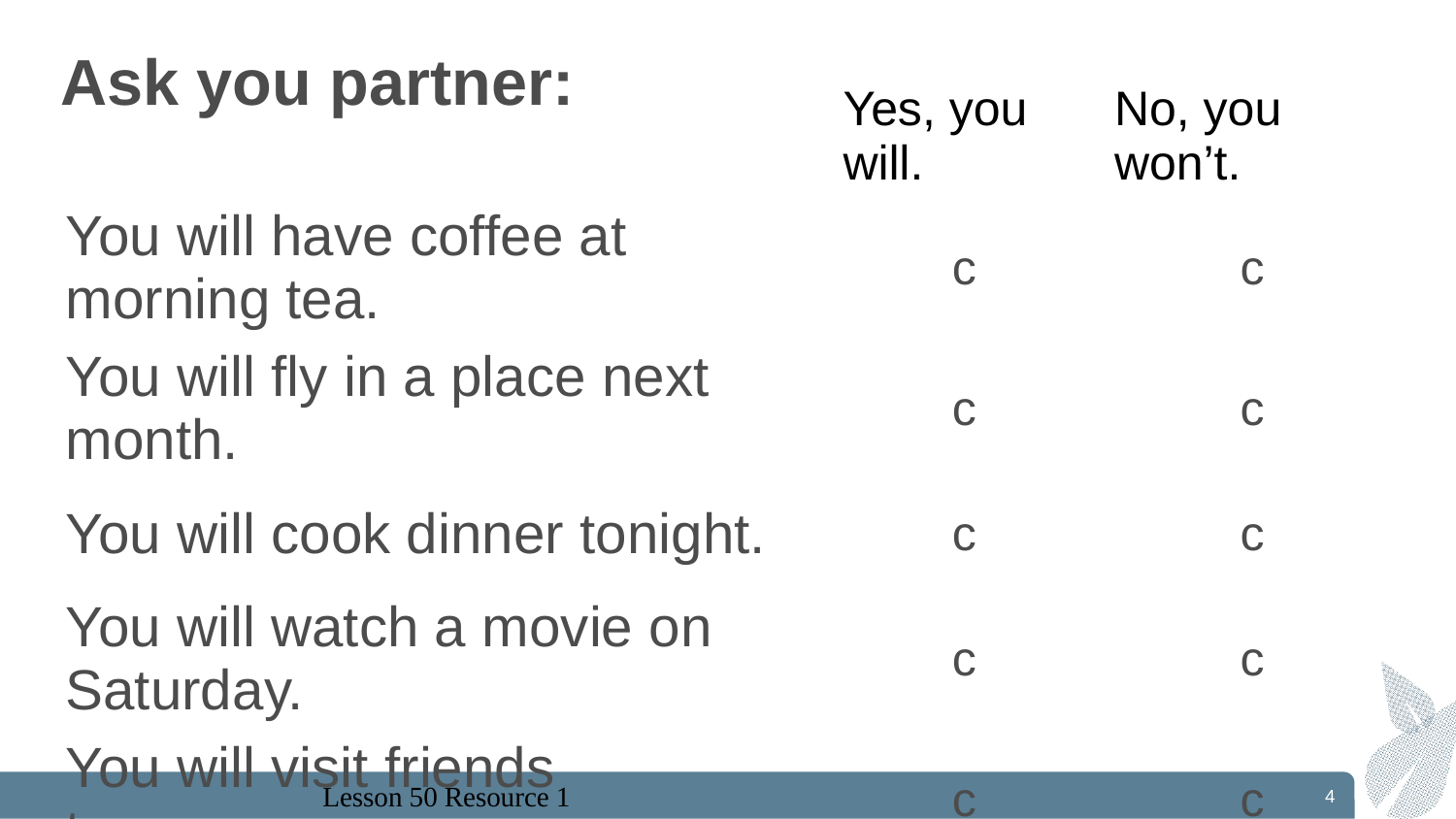

# Ask you partner:
|  | Yes, you will. | No, you won’t. |
| --- | --- | --- |
| You will have coffee at morning tea. | c | c |
| You will fly in a place next month. | c | c |
| You will cook dinner tonight. | c | c |
| You will watch a movie on Saturday. | c | c |
| You will visit friends tomorrow. | c | c |
4
Lesson 50 Resource 1